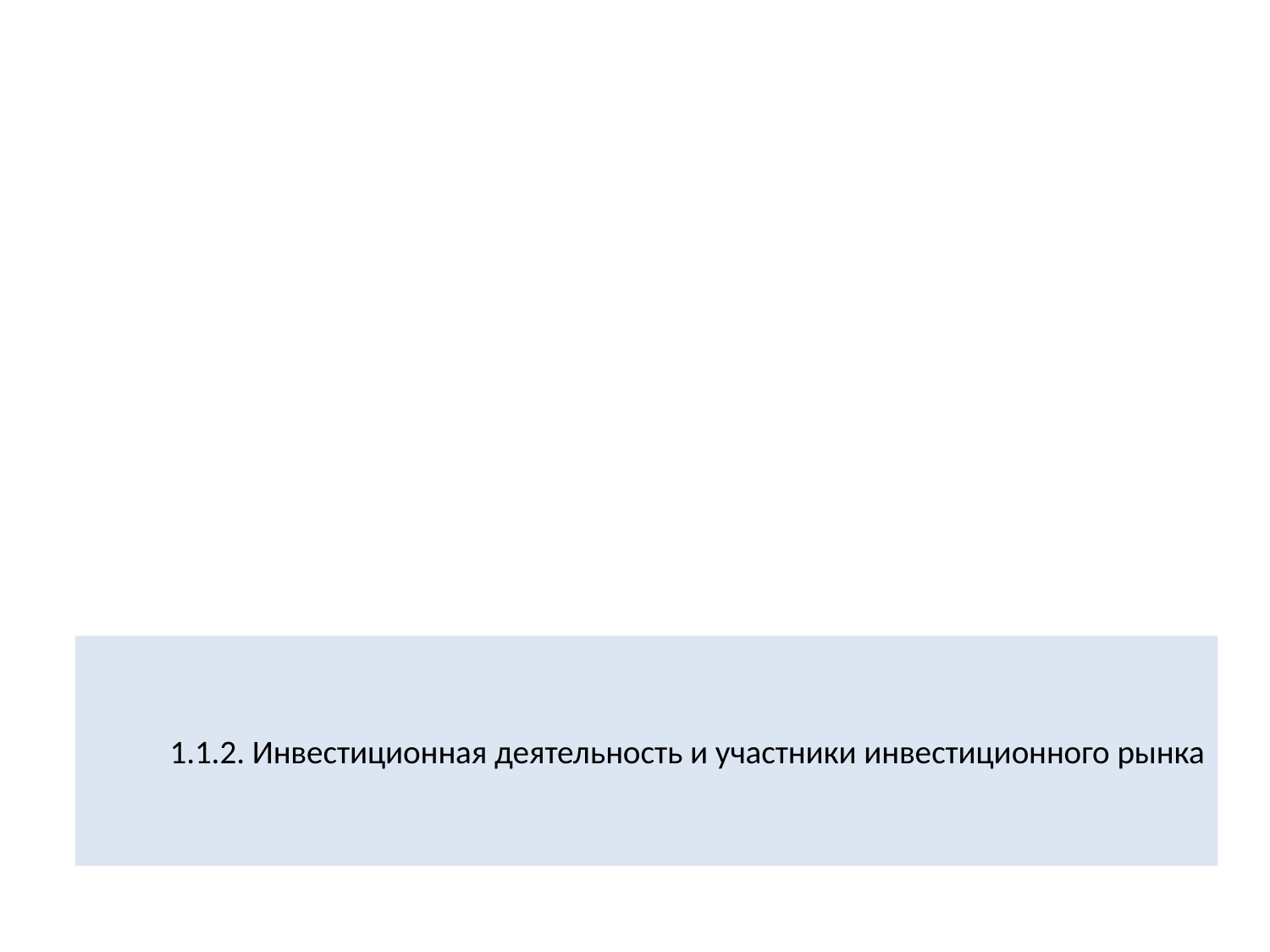

# 1.1.2. Инвестиционная деятельность и участники инвестиционного рынка